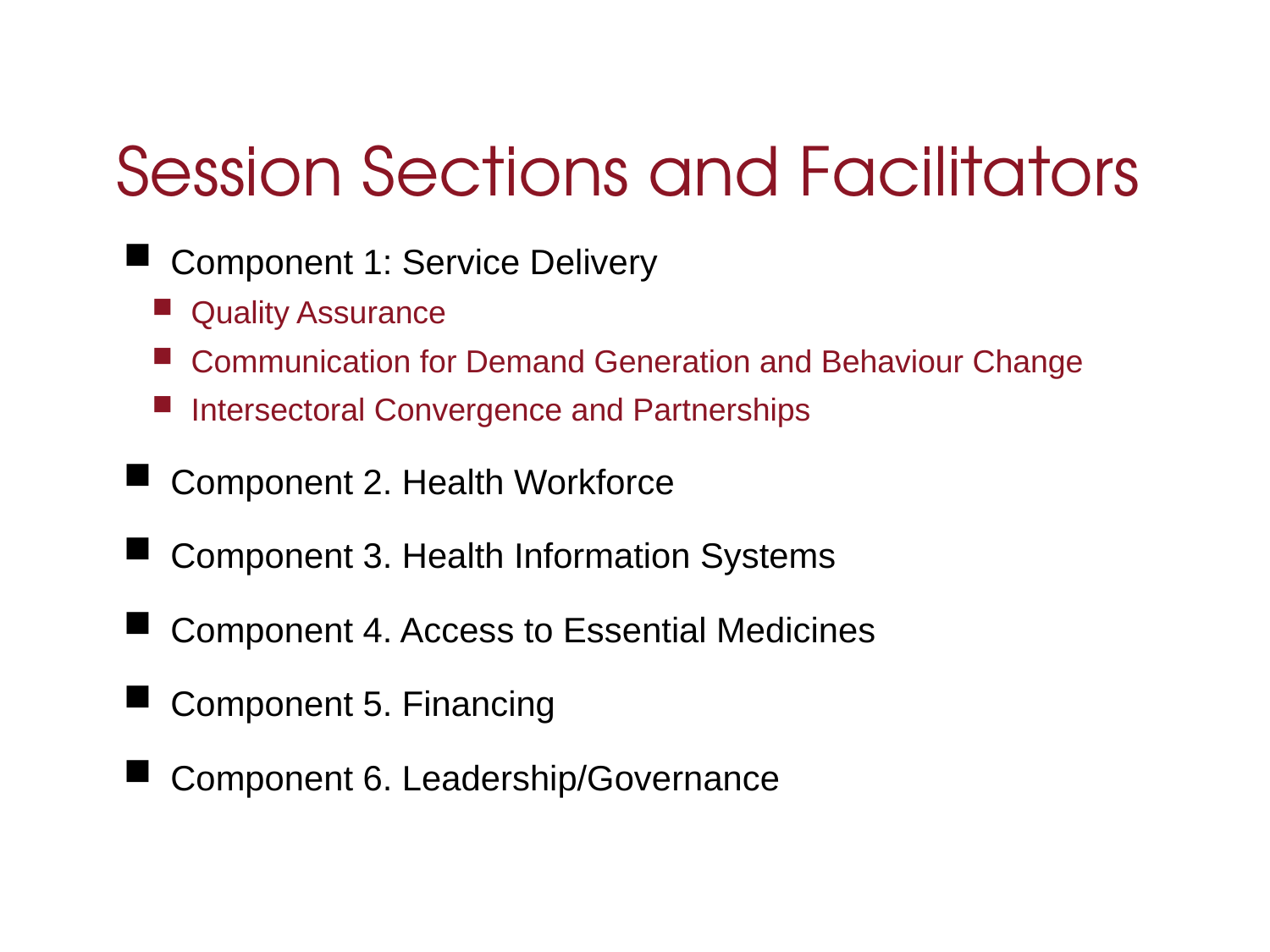

# Session Sections and Facilitators
Component 1: Service Delivery
Quality Assurance
Communication for Demand Generation and Behaviour Change
Intersectoral Convergence and Partnerships
Component 2. Health Workforce
Component 3. Health Information Systems
Component 4. Access to Essential Medicines
Component 5. Financing
Component 6. Leadership/Governance